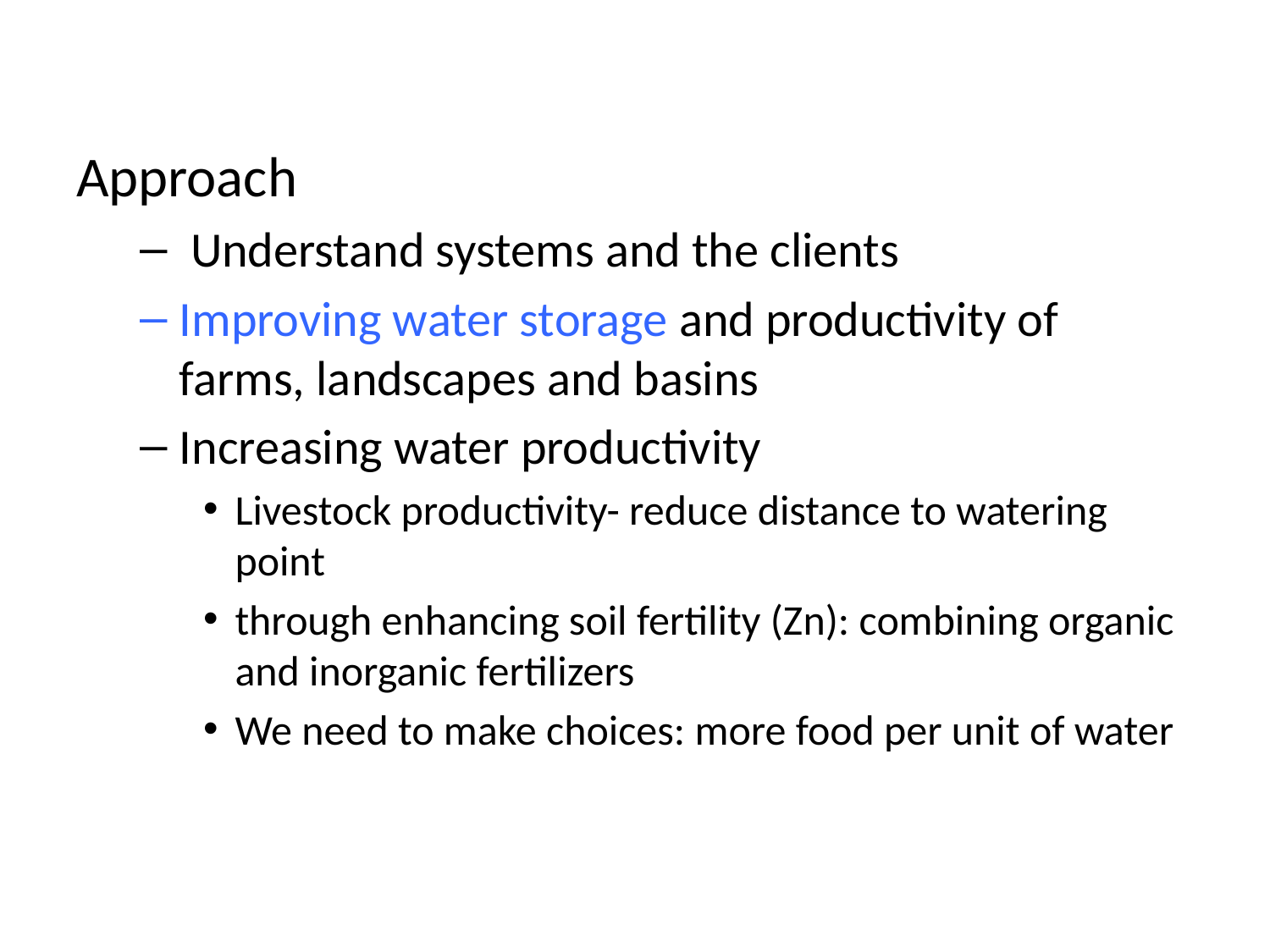

#
Approach
 Understand systems and the clients
Improving water storage and productivity of farms, landscapes and basins
Increasing water productivity
Livestock productivity- reduce distance to watering point
through enhancing soil fertility (Zn): combining organic and inorganic fertilizers
We need to make choices: more food per unit of water